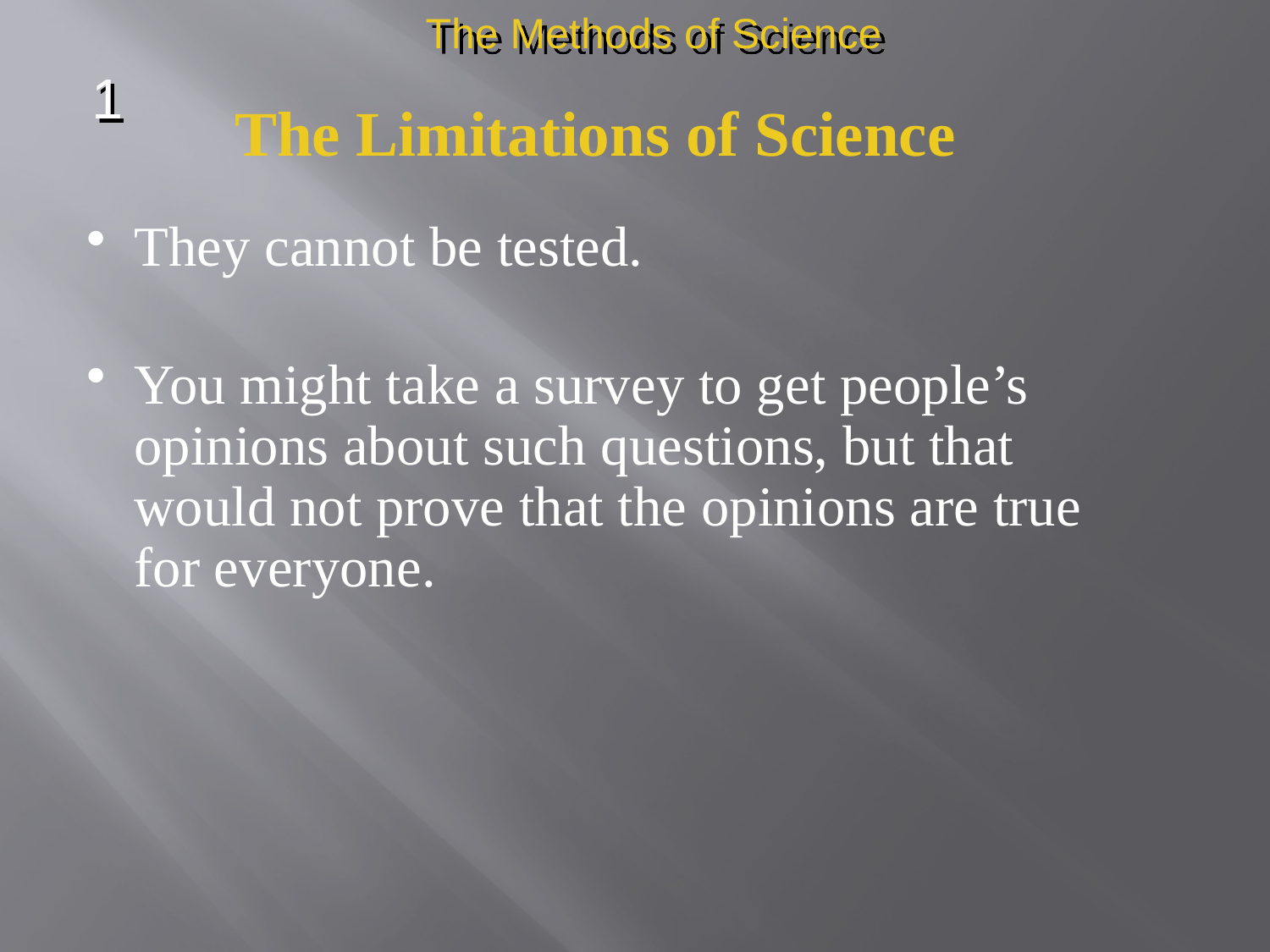

The Methods of Science
1
The Limitations of Science
They cannot be tested.
You might take a survey to get people’s opinions about such questions, but that would not prove that the opinions are true for everyone.